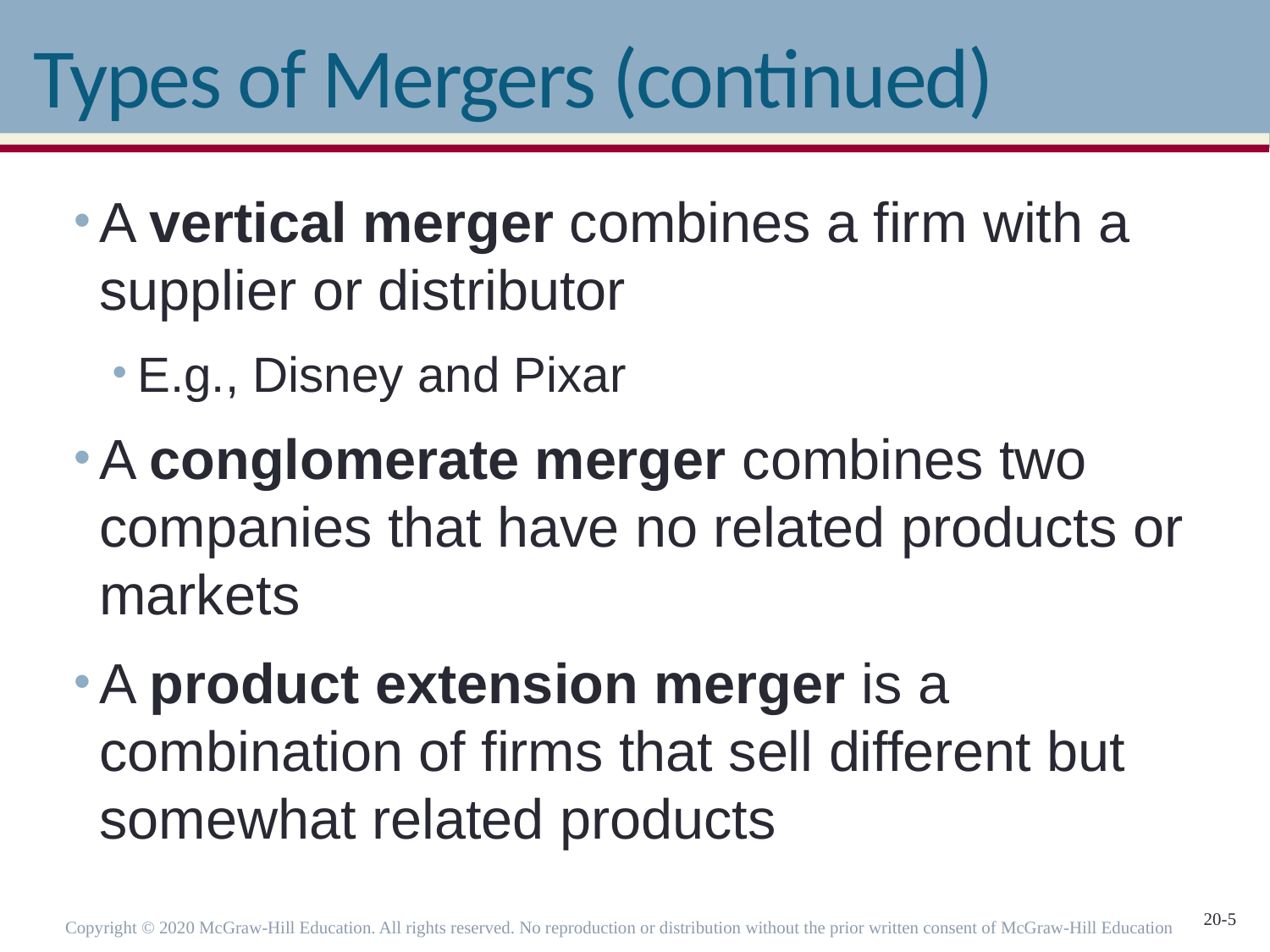

# Types of Mergers (continued)
A vertical merger combines a firm with a supplier or distributor
E.g., Disney and Pixar
A conglomerate merger combines two companies that have no related products or markets
A product extension merger is a combination of firms that sell different but somewhat related products
Copyright © 2020 McGraw-Hill Education. All rights reserved. No reproduction or distribution without the prior written consent of McGraw-Hill Education